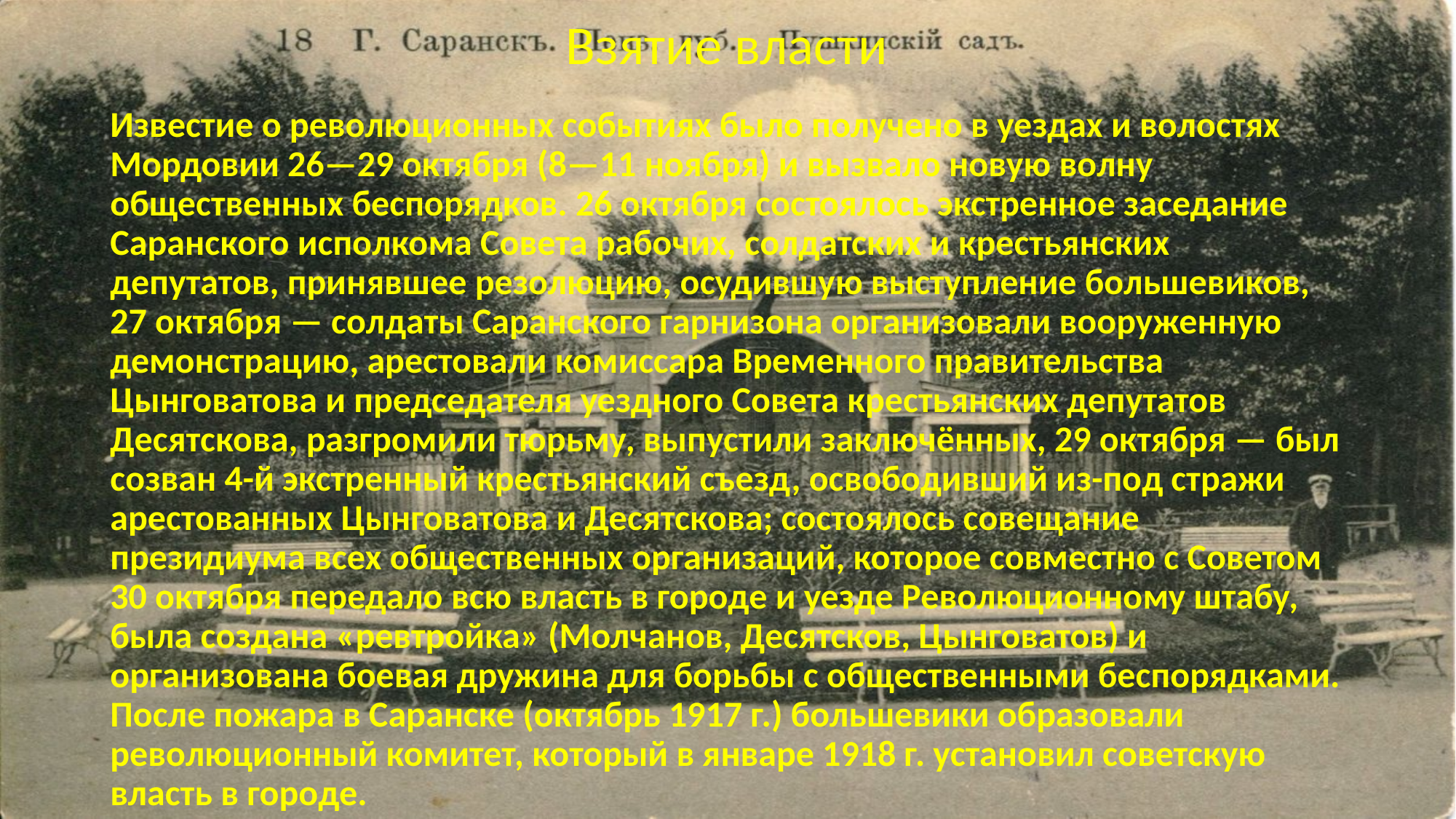

# Взятие власти
Известие о революционных событиях было получено в уездах и волостях Мордовии 26—29 октября (8—11 ноября) и вызвало новую волну общественных беспорядков. 26 октября состоялось экстренное заседание Саранского исполкома Совета рабочих, солдатских и крестьянских депутатов, принявшее резолюцию, осудившую выступление большевиков, 27 октября — солдаты Саранского гарнизона организовали вооруженную демонстрацию, арестовали комиссара Временного правительства Цынговатова и председателя уездного Совета крестьянских депутатов Десятскова, разгромили тюрьму, выпустили заключённых, 29 октября — был созван 4-й экстренный крестьянский съезд, освободивший из-под стражи арестованных Цынговатова и Десятскова; состоялось совещание президиума всех общественных организаций, которое совместно с Советом 30 октября передало всю власть в городе и уезде Революционному штабу, была создана «ревтройка» (Молчанов, Десятсков, Цынговатов) и организована боевая дружина для борьбы с общественными беспорядками. После пожара в Саранске (октябрь 1917 г.) большевики образовали революционный комитет, который в январе 1918 г. установил советскую власть в городе.